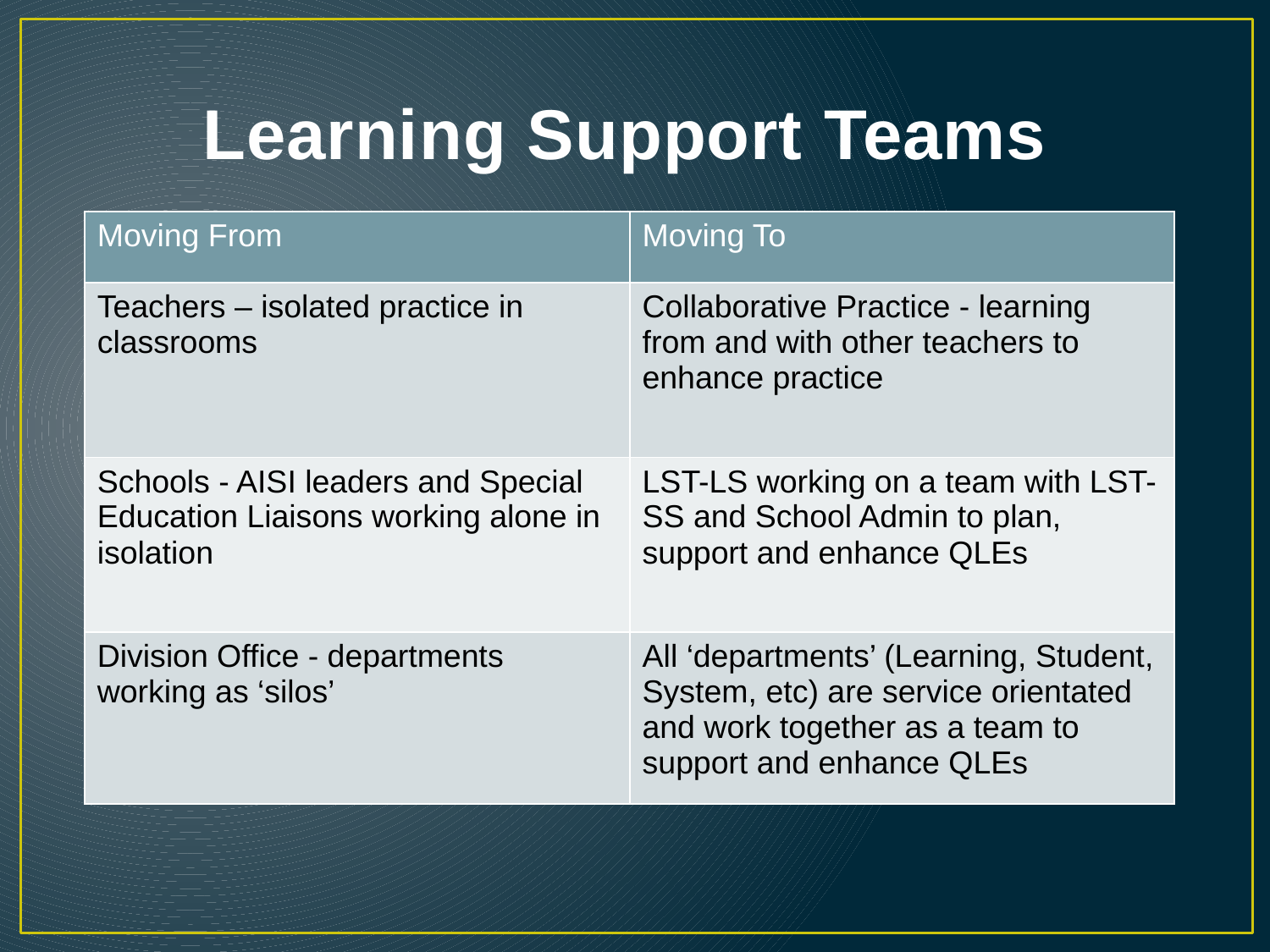

# Learning Support Teams
| Moving From | Moving To |
| --- | --- |
| Teachers – isolated practice in classrooms | Collaborative Practice - learning from and with other teachers to enhance practice |
| Schools - AISI leaders and Special Education Liaisons working alone in isolation | LST-LS working on a team with LST-SS and School Admin to plan, support and enhance QLEs |
| Division Office - departments working as ‘silos’ | All ‘departments’ (Learning, Student, System, etc) are service orientated and work together as a team to support and enhance QLEs |